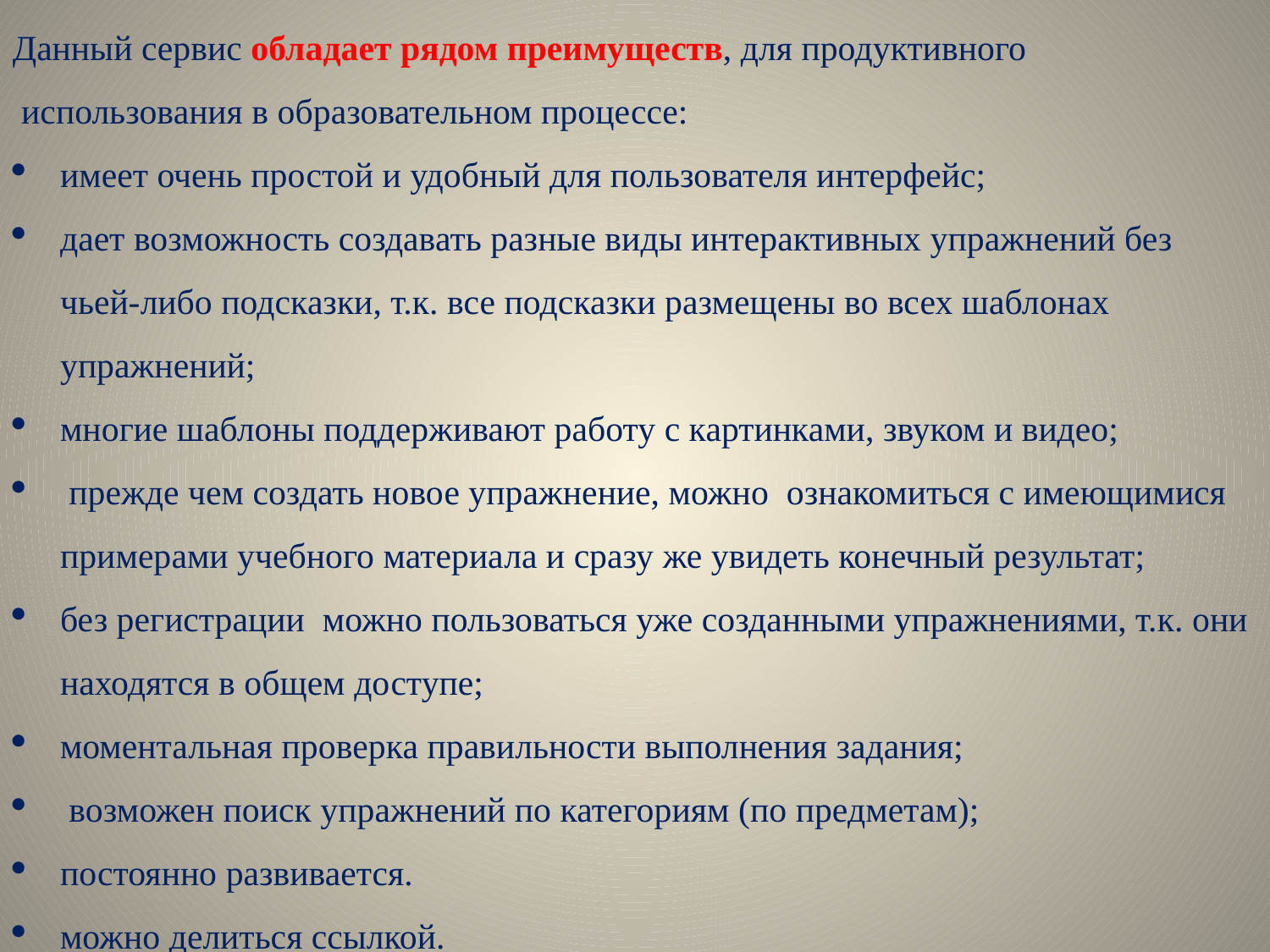

Данный сервис обладает рядом преимуществ, для продуктивного  использования в образовательном процессе:
имеет очень простой и удобный для пользователя интерфейс;
дает возможность создавать разные виды интерактивных упражнений без чьей-либо подсказки, т.к. все подсказки размещены во всех шаблонах упражнений;
многие шаблоны поддерживают работу с картинками, звуком и видео;
 прежде чем создать новое упражнение, можно  ознакомиться с имеющимися примерами учебного материала и сразу же увидеть конечный результат;
без регистрации  можно пользоваться уже созданными упражнениями, т.к. они находятся в общем доступе;
моментальная проверка правильности выполнения задания;
 возможен поиск упражнений по категориям (по предметам);
постоянно развивается.
можно делиться ссылкой.